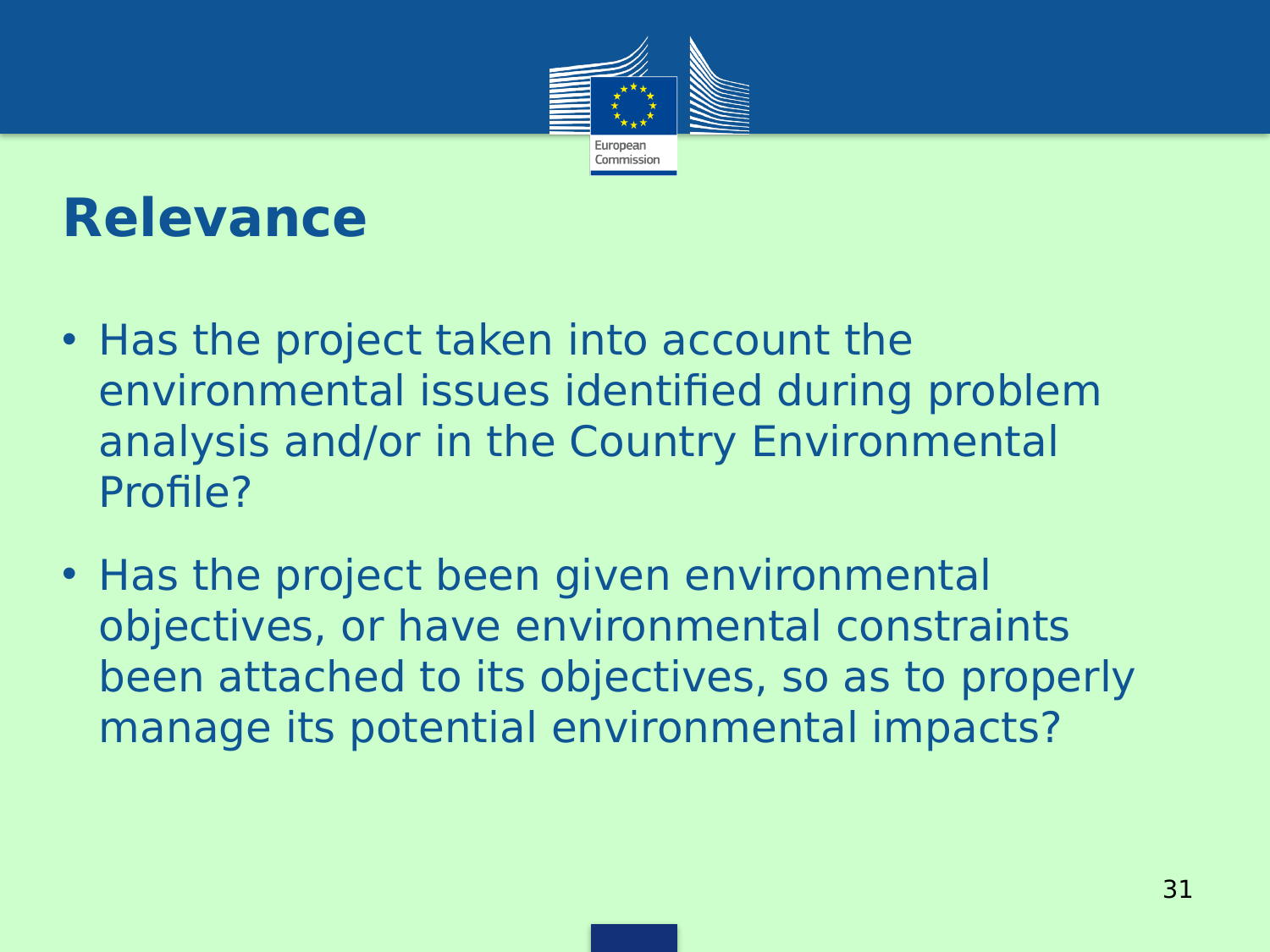

# Relevance
Has the project taken into account the environmental issues identified during problem analysis and/or in the Country Environmental Profile?
Has the project been given environmental objectives, or have environmental constraints been attached to its objectives, so as to properly manage its potential environmental impacts?
31